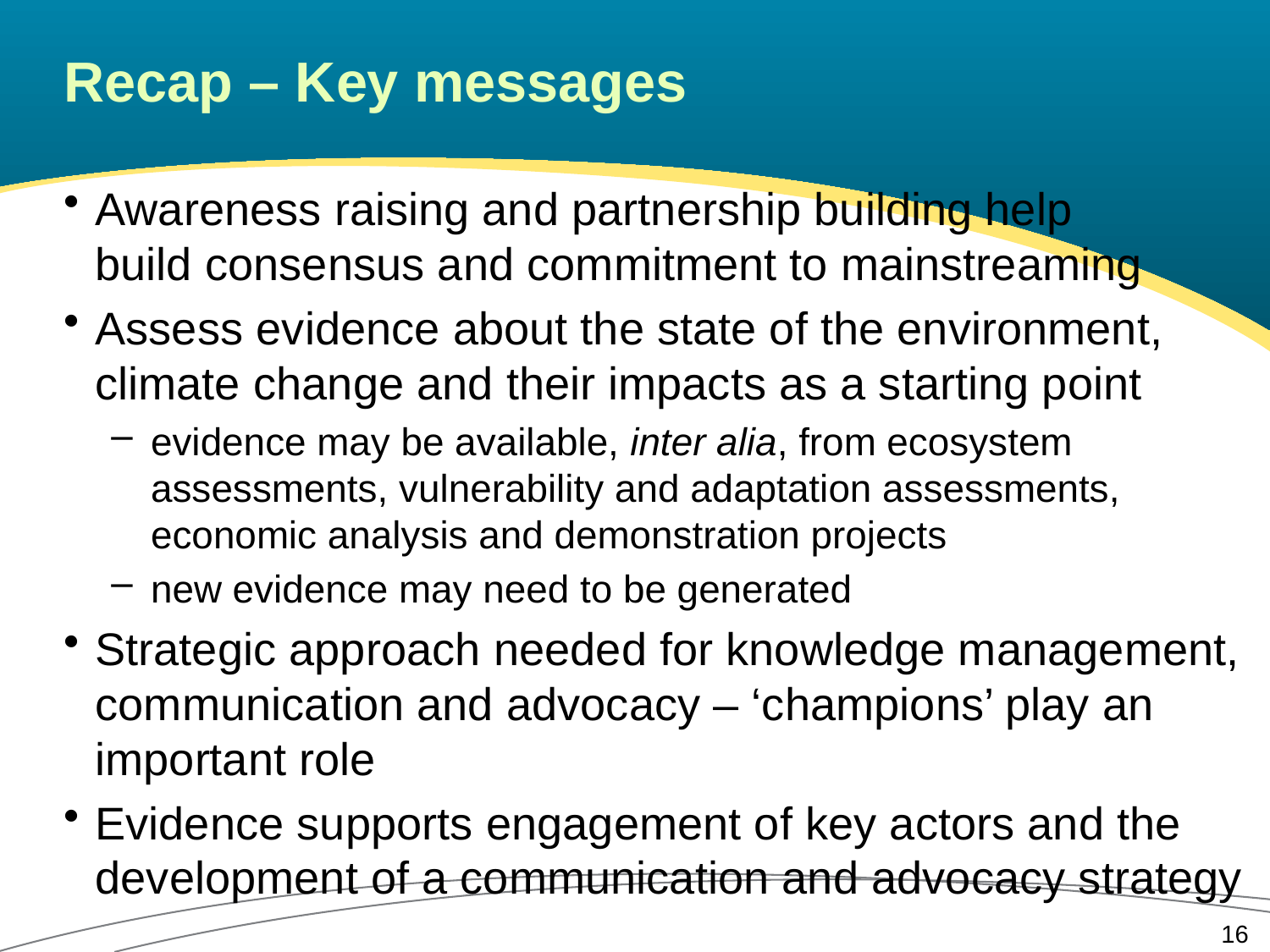

# Recap – Key messages
Awareness raising and partnership building help
build consensus and commitment to mainstreaming
Assess evidence about the state of the environment, climate change and their impacts as a starting point
evidence may be available, inter alia, from ecosystem assessments, vulnerability and adaptation assessments, economic analysis and demonstration projects
new evidence may need to be generated
Strategic approach needed for knowledge management, communication and advocacy – ‘champions’ play an important role
Evidence supports engagement of key actors and the development of a communication and advocacy strategy
16